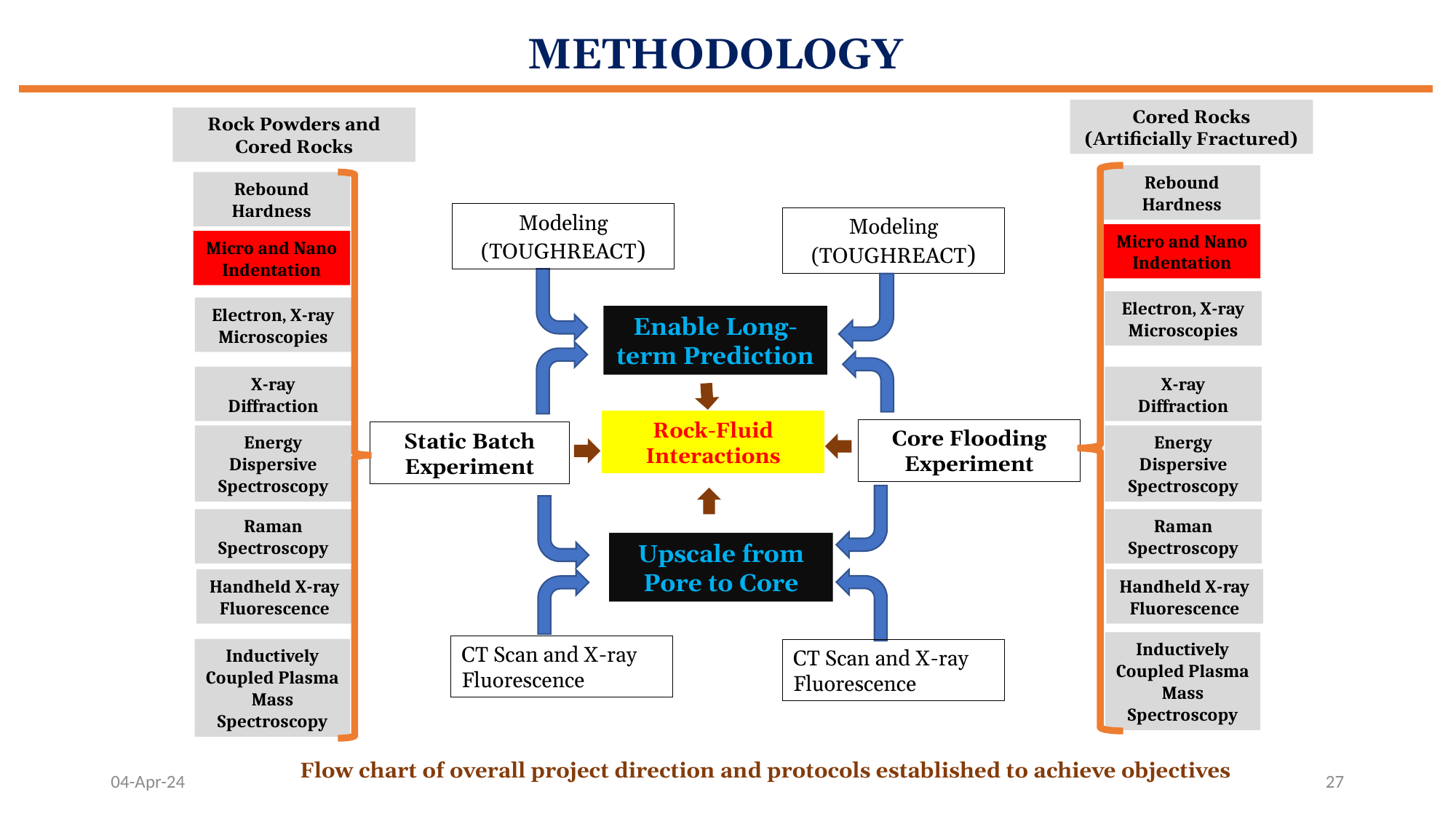

METHODOLOGY
Cored Rocks (Artificially Fractured)
Rock Powders and Cored Rocks
Rebound Hardness

Micro and Nano Indentation
Electron, X-ray Microscopies
X-ray Diffraction
Energy Dispersive Spectroscopy
Raman Spectroscopy
Handheld X-ray Fluorescence
Inductively Coupled Plasma Mass Spectroscopy

Rebound Hardness
Micro and Nano Indentation
Electron, X-ray Microscopies
X-ray Diffraction
Energy Dispersive Spectroscopy
Raman Spectroscopy
Handheld X-ray Fluorescence
Inductively Coupled Plasma Mass Spectroscopy
Modeling (TOUGHREACT)

Static Batch Experiment

CT Scan and X-ray Fluorescence
Modeling (TOUGHREACT)

Core Flooding
Experiment

CT Scan and X-ray Fluorescence
Enable Long-term Prediction

Rock-Fluid Interactions

Upscale from Pore to Core
Flow chart of overall project direction and protocols established to achieve objectives
04-Apr-24
27